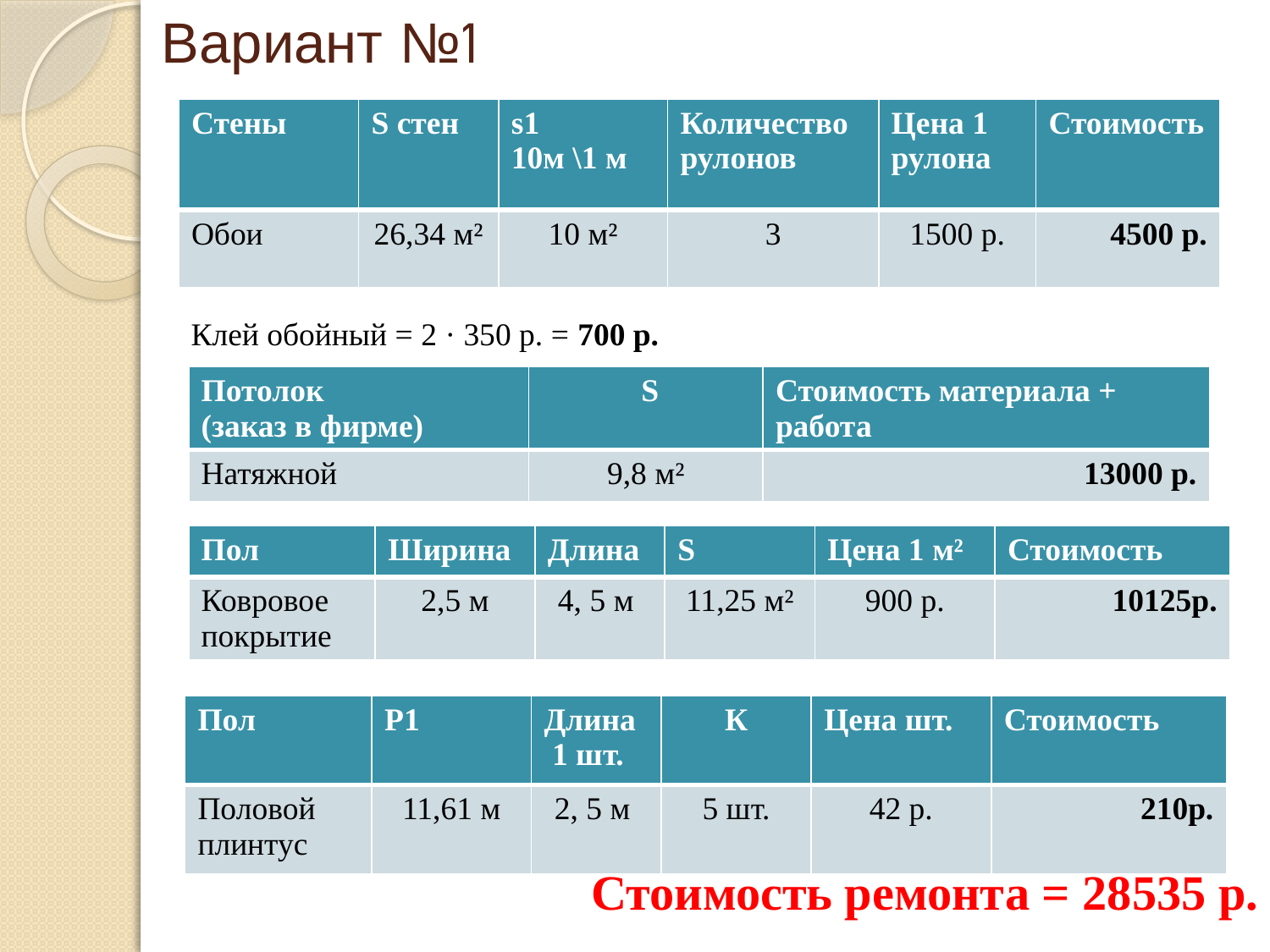

# Вариант №1
| Стены | S стен | s1 10м \1 м | Количество рулонов | Цена 1 рулона | Стоимость |
| --- | --- | --- | --- | --- | --- |
| Обои | 26,34 м² | 10 м² | 3 | 1500 р. | 4500 р. |
Клей обойный = 2 · 350 р. = 700 р.
| Потолок (заказ в фирме) | S | Стоимость материала + работа |
| --- | --- | --- |
| Натяжной | 9,8 м² | 13000 р. |
| Пол | Ширина | Длина | S | Цена 1 м² | Стоимость |
| --- | --- | --- | --- | --- | --- |
| Ковровое покрытие | 2,5 м | 4, 5 м | 11,25 м² | 900 р. | 10125р. |
| Пол | Р1 | Длина 1 шт. | К | Цена шт. | Стоимость |
| --- | --- | --- | --- | --- | --- |
| Половой плинтус | 11,61 м | 2, 5 м | 5 шт. | 42 р. | 210р. |
Стоимость ремонта = 28535 р.